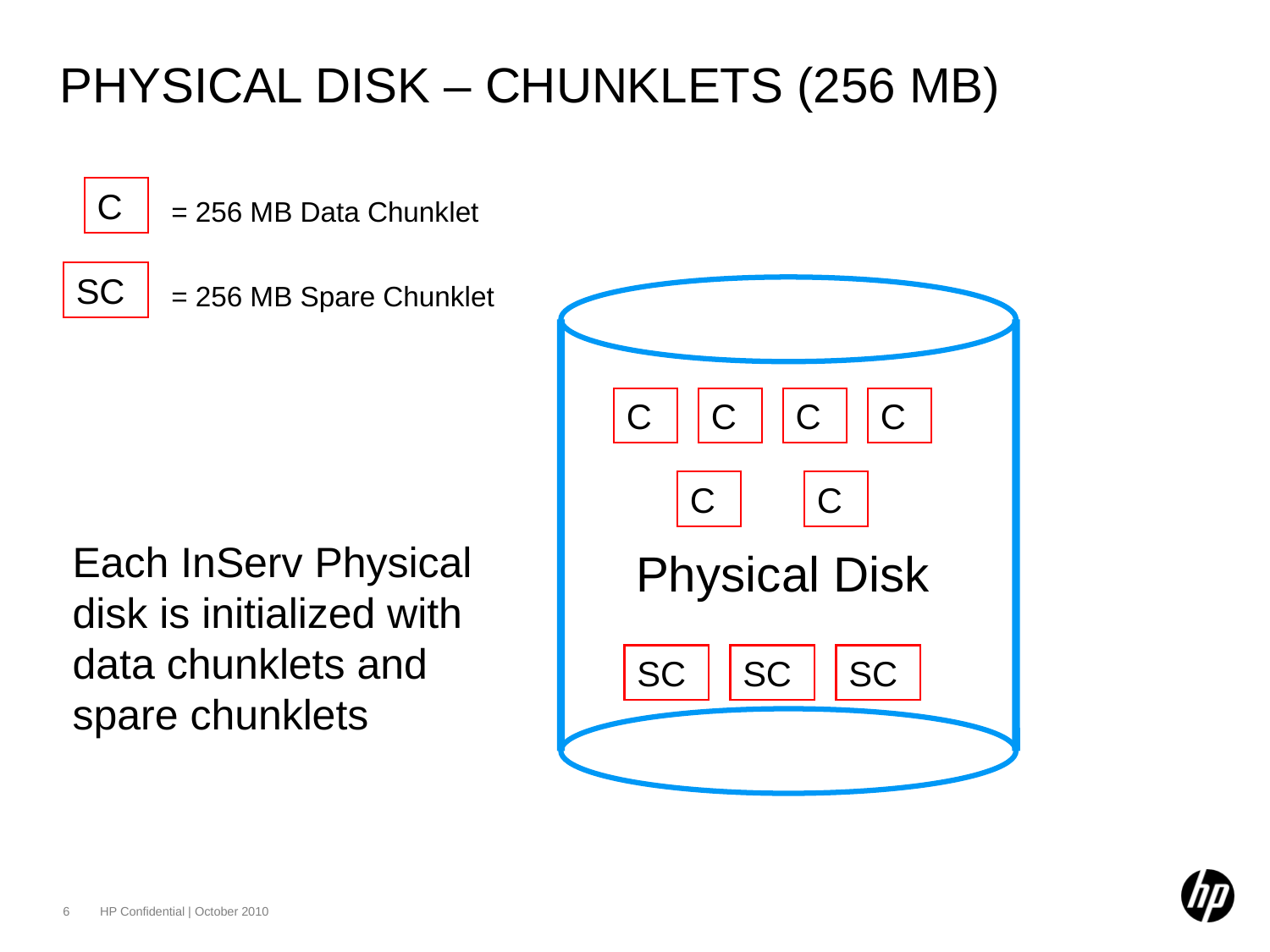

# Physical Disk – Chunklets (256 MB)
C
= 256 MB Data Chunklet
SC
= 256 MB Spare Chunklet

C
C
C
C
C
C
Each InServ Physical disk is initialized with data chunklets and spare chunklets
Physical Disk
SC
SC
SC